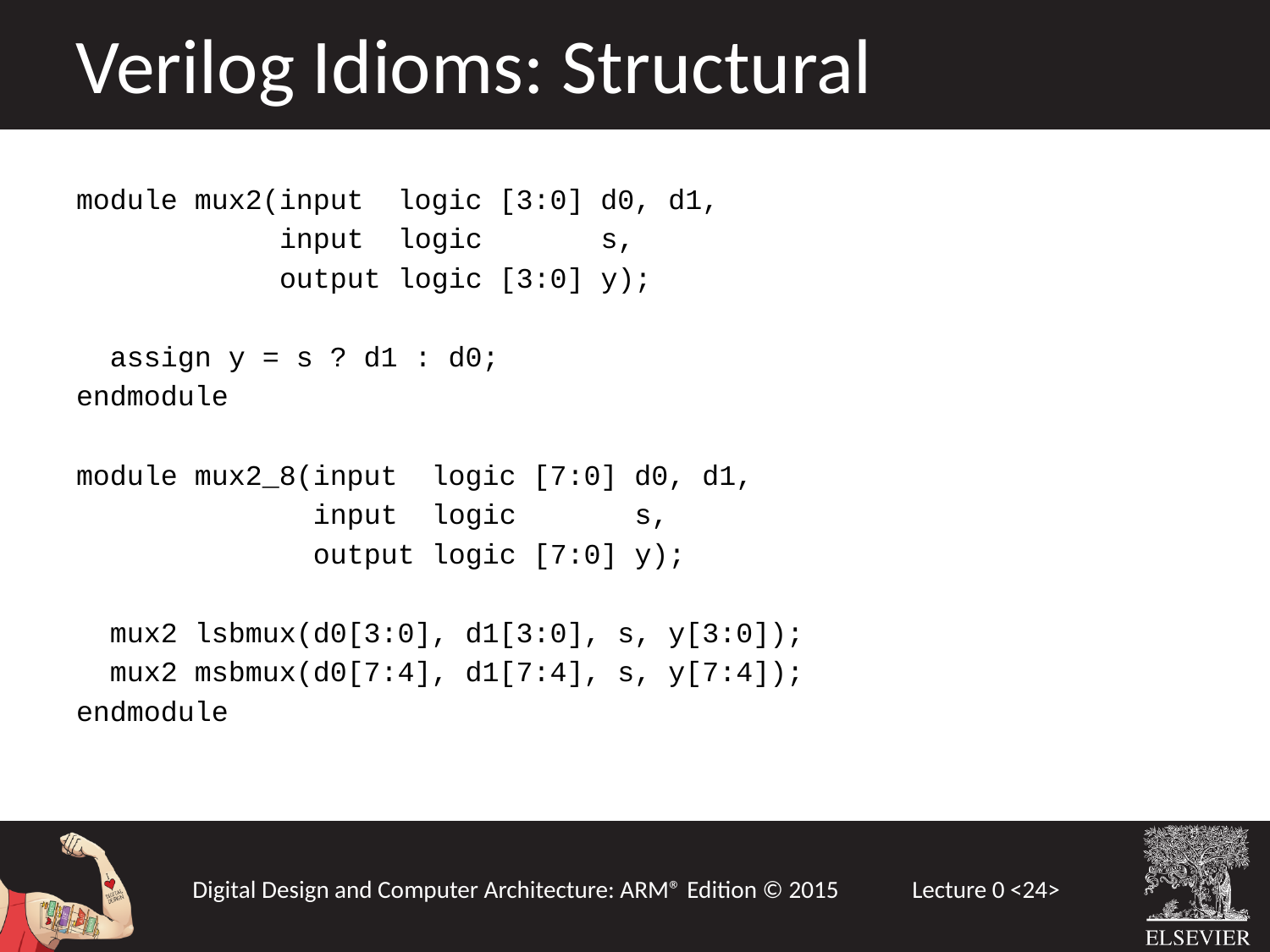

Verilog Idioms: Structural

module mux2(input  logic [3:0] d0, d1,
            input  logic       s,
            output logic [3:0] y);

  assign y = s ? d1 : d0;
endmodule

module mux2_8(input  logic [7:0] d0, d1,
              input  logic       s,
              output logic [7:0] y);

  mux2 lsbmux(d0[3:0], d1[3:0], s, y[3:0]);
  mux2 msbmux(d0[7:4], d1[7:4], s, y[7:4]);
endmodule